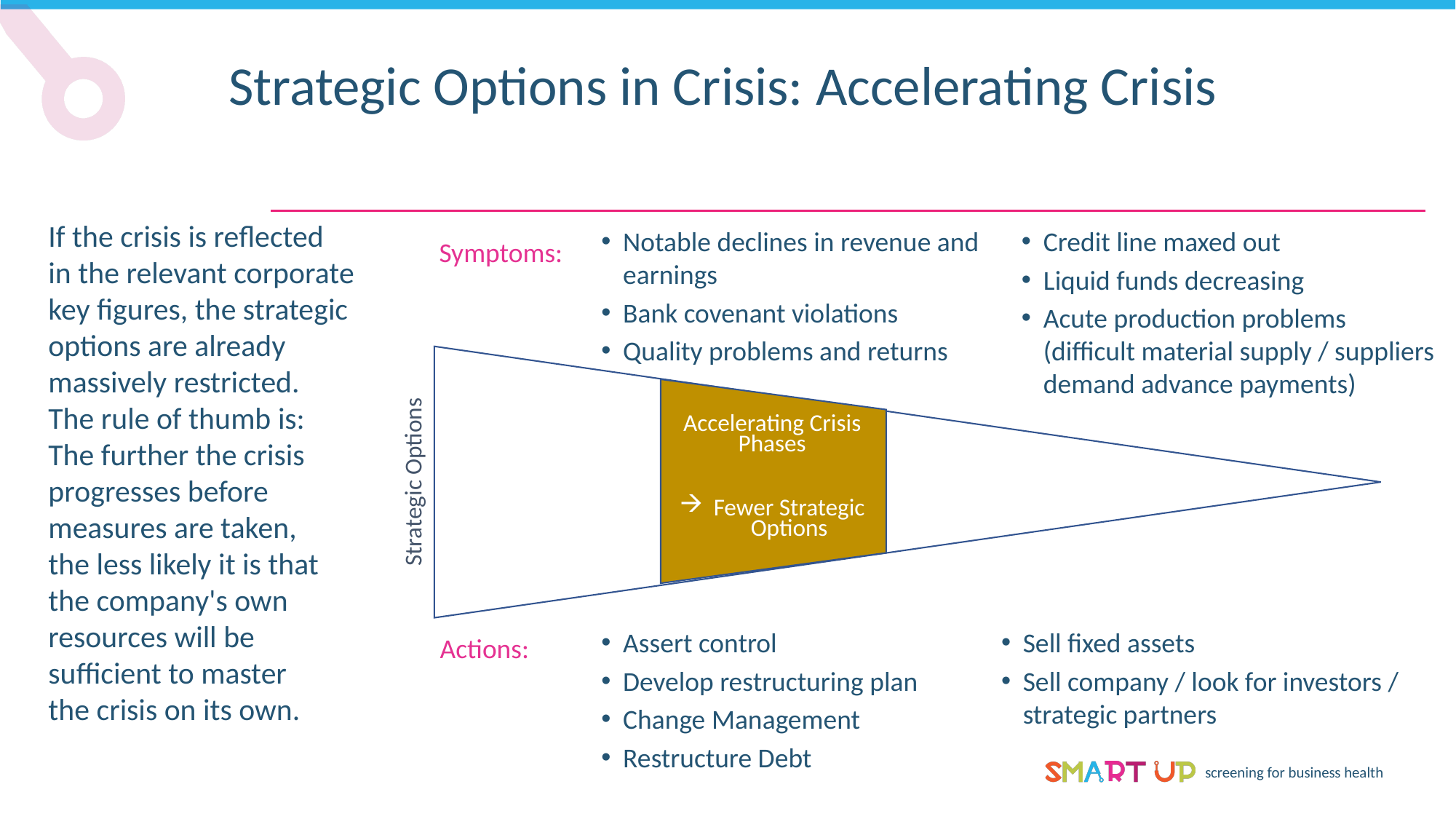

Strategic Options in Crisis: Accelerating Crisis
If the crisis is reflected
in the relevant corporate key figures, the strategic options are already massively restricted. 
The rule of thumb is:
The further the crisis progresses before measures are taken,
the less likely it is that the company's own resources will be sufficient to master
the crisis on its own.
Notable declines in revenue and earnings
Bank covenant violations
Quality problems and returns

Credit line maxed out
Liquid funds decreasing
Acute production problems (difficult material supply / suppliers demand advance payments)
Symptoms:

Accelerating Crisis Phases
Fewer Strategic
Options

Strategic Options
Assert control
Develop restructuring plan
Change Management
Restructure Debt
Sell fixed assets
Sell company / look for investors / strategic partners

Actions: